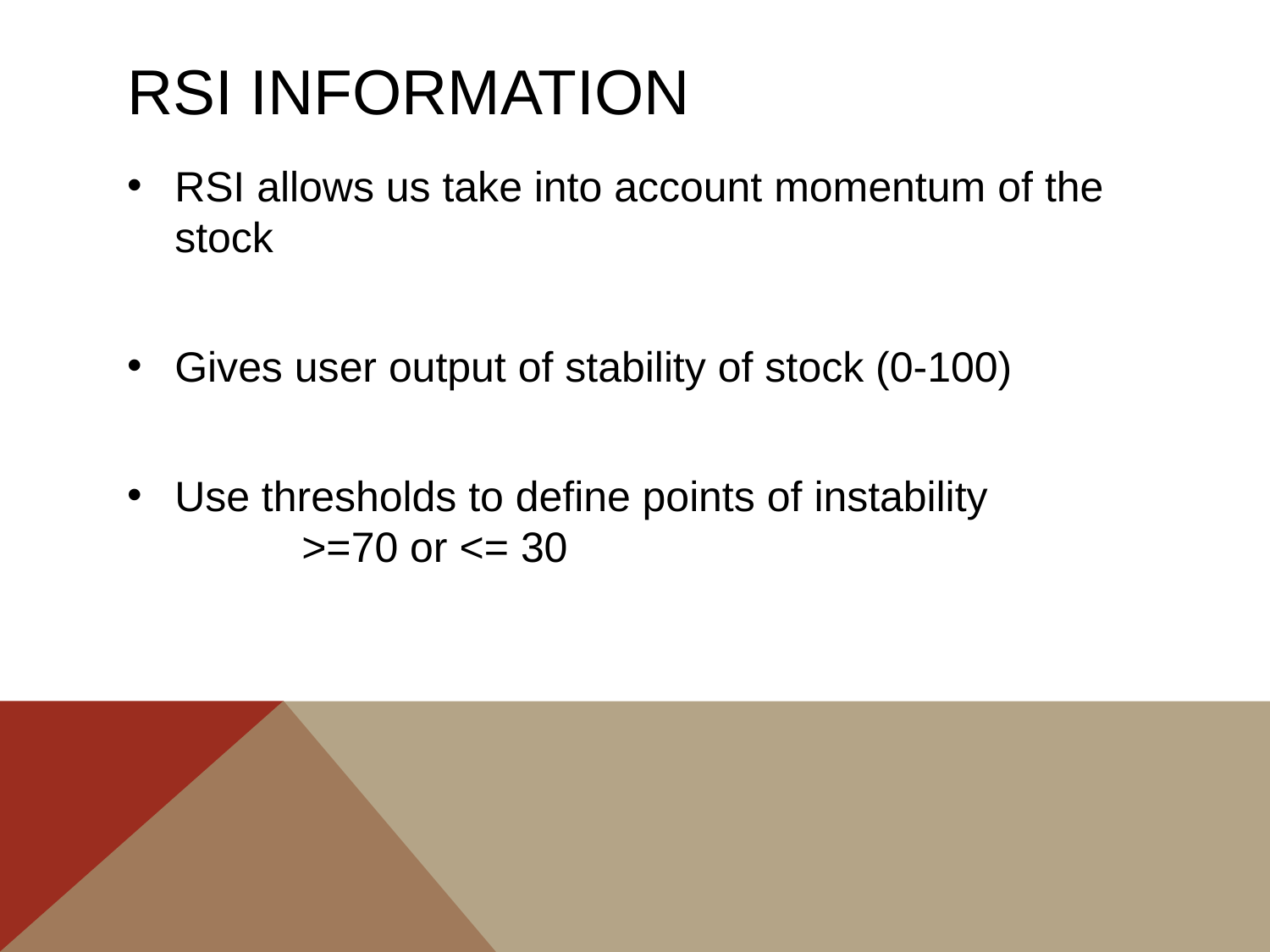

# RSI Information
RSI allows us take into account momentum of the stock

Gives user output of stability of stock (0-100)

Use thresholds to define points of instability
	>=70 or <= 30